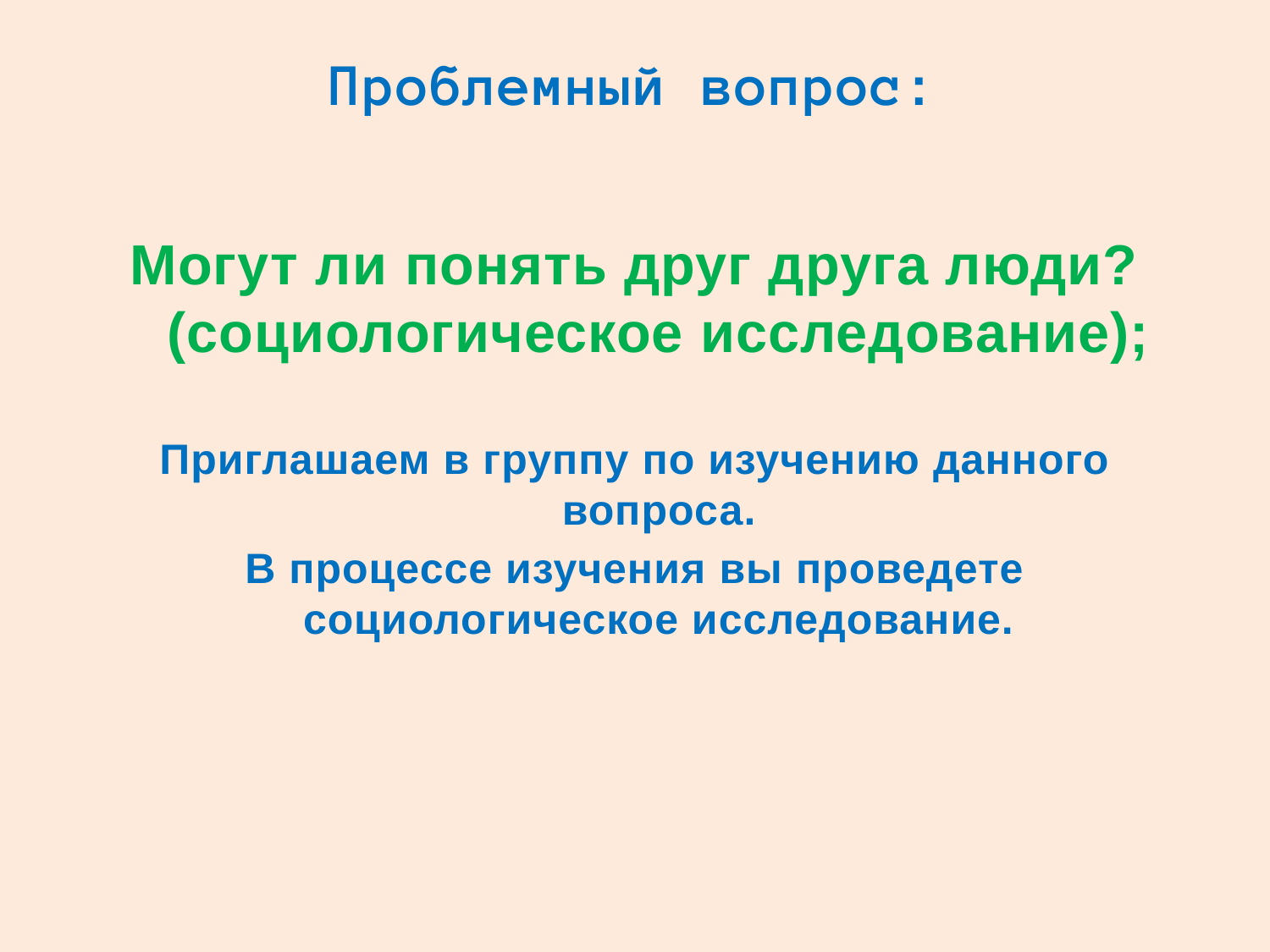

# Проблемный вопрос:
Могут ли понять друг друга люди? (социологическое исследование);

Приглашаем в группу по изучению данного вопроса.
В процессе изучения вы проведете социологическое исследование.